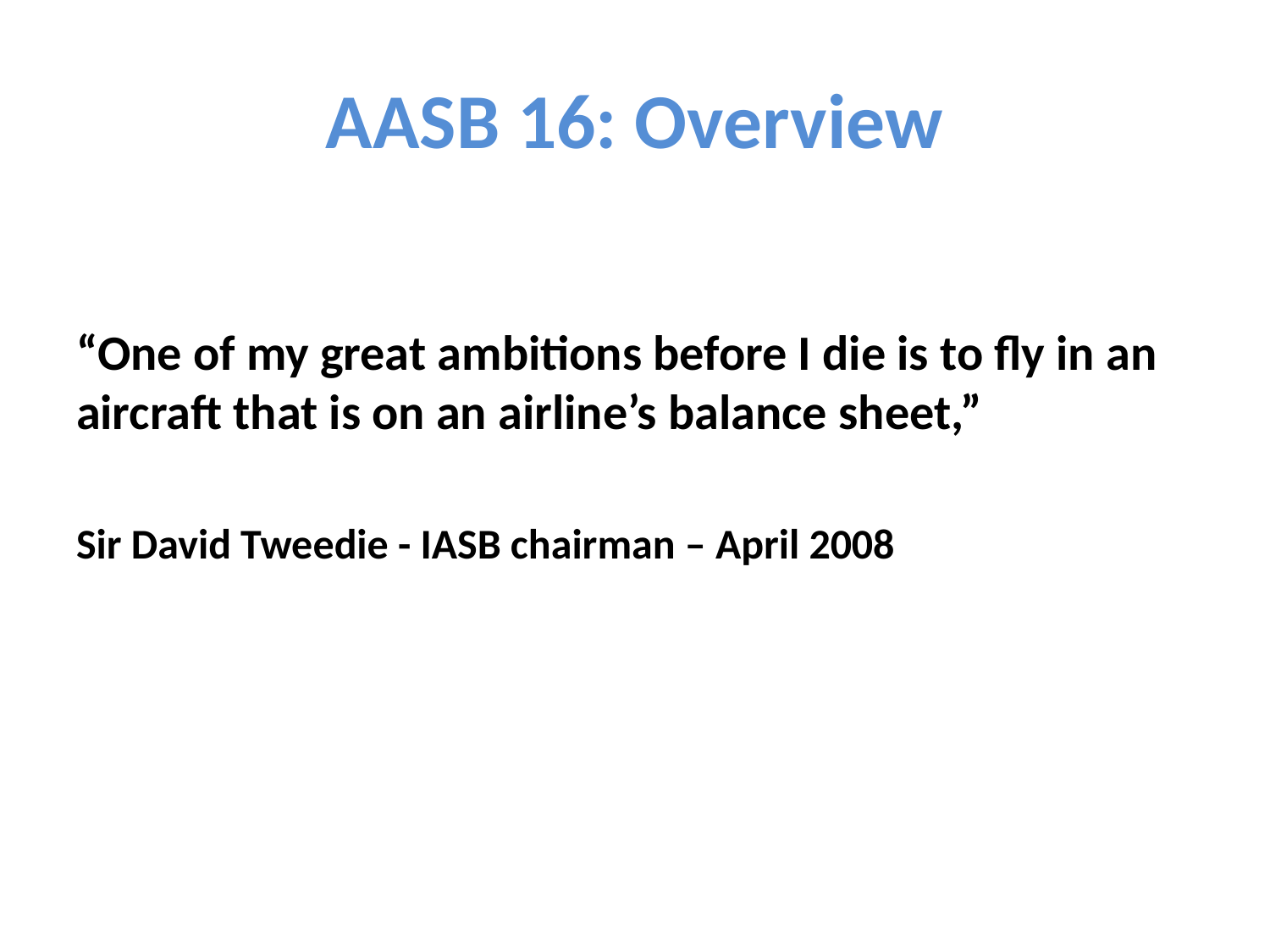

# AASB 16: Overview

“One of my great ambitions before I die is to fly in an aircraft that is on an airline’s balance sheet,”

Sir David Tweedie - IASB chairman – April 2008